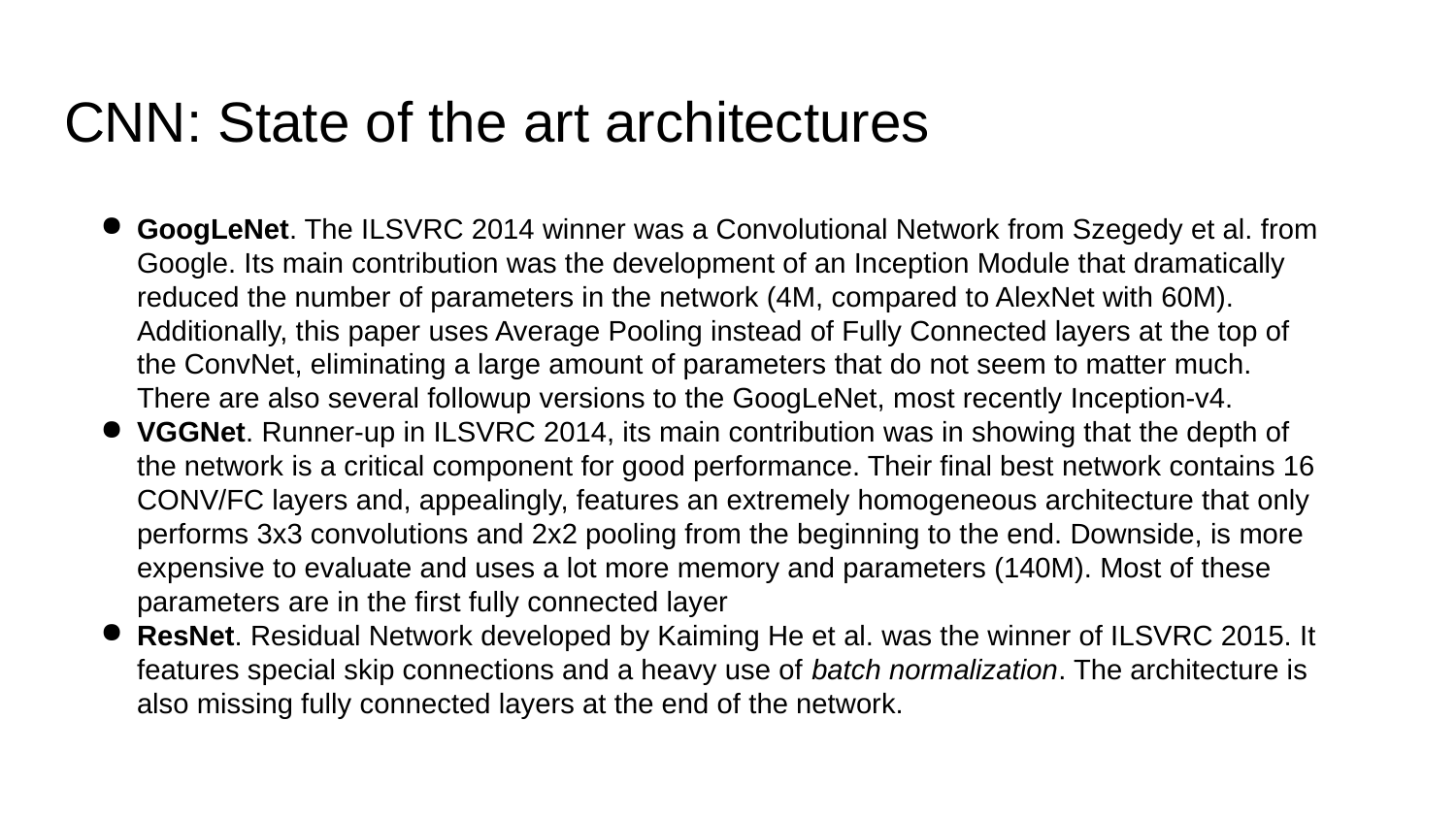

# CNN: State of the art architectures

GoogLeNet. The ILSVRC 2014 winner was a Convolutional Network from Szegedy et al. from Google. Its main contribution was the development of an Inception Module that dramatically reduced the number of parameters in the network (4M, compared to AlexNet with 60M). Additionally, this paper uses Average Pooling instead of Fully Connected layers at the top of the ConvNet, eliminating a large amount of parameters that do not seem to matter much. There are also several followup versions to the GoogLeNet, most recently Inception-v4.
VGGNet. Runner-up in ILSVRC 2014, its main contribution was in showing that the depth of the network is a critical component for good performance. Their final best network contains 16 CONV/FC layers and, appealingly, features an extremely homogeneous architecture that only performs 3x3 convolutions and 2x2 pooling from the beginning to the end. Downside, is more expensive to evaluate and uses a lot more memory and parameters (140M). Most of these parameters are in the first fully connected layer
ResNet. Residual Network developed by Kaiming He et al. was the winner of ILSVRC 2015. It features special skip connections and a heavy use of batch normalization. The architecture is also missing fully connected layers at the end of the network.